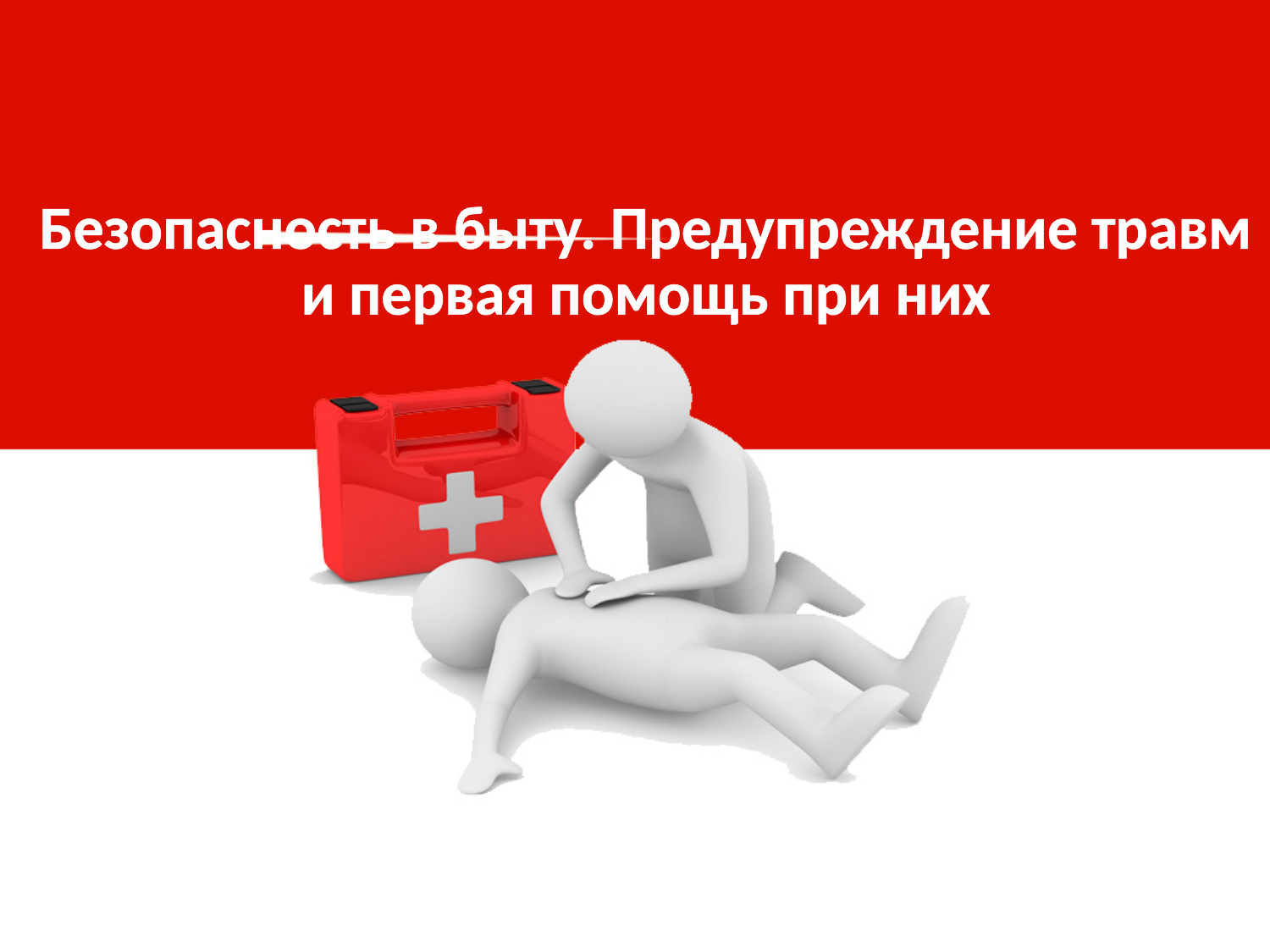

# Безопасность в быту. Предупреждение травм и первая помощь при них